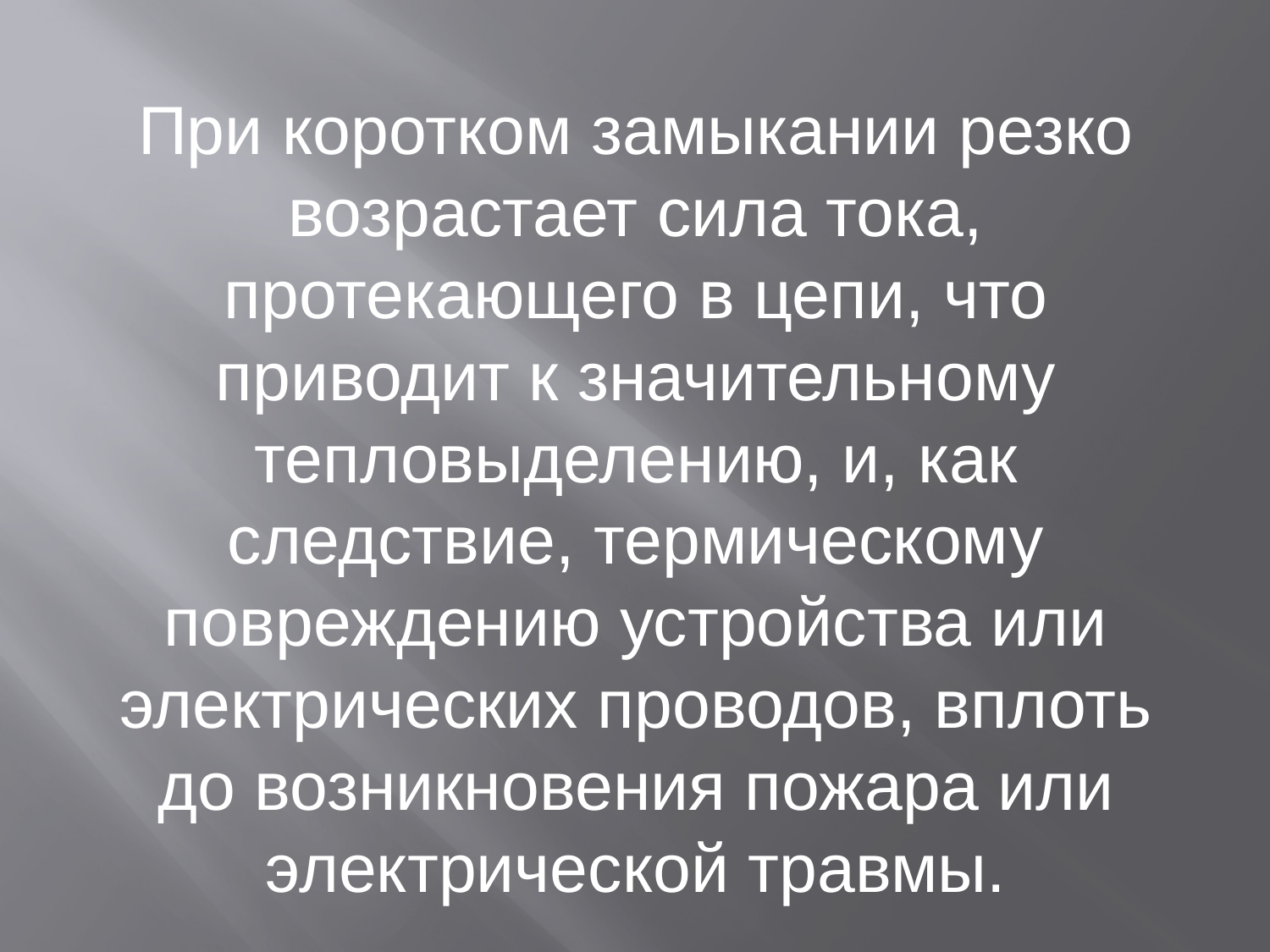

# При коротком замыкании резко возрастает сила тока, протекающего в цепи, что приводит к значительному тепловыделению, и, как следствие, термическому повреждению устройства или электрических проводов, вплоть до возникновения пожара или электрической травмы.